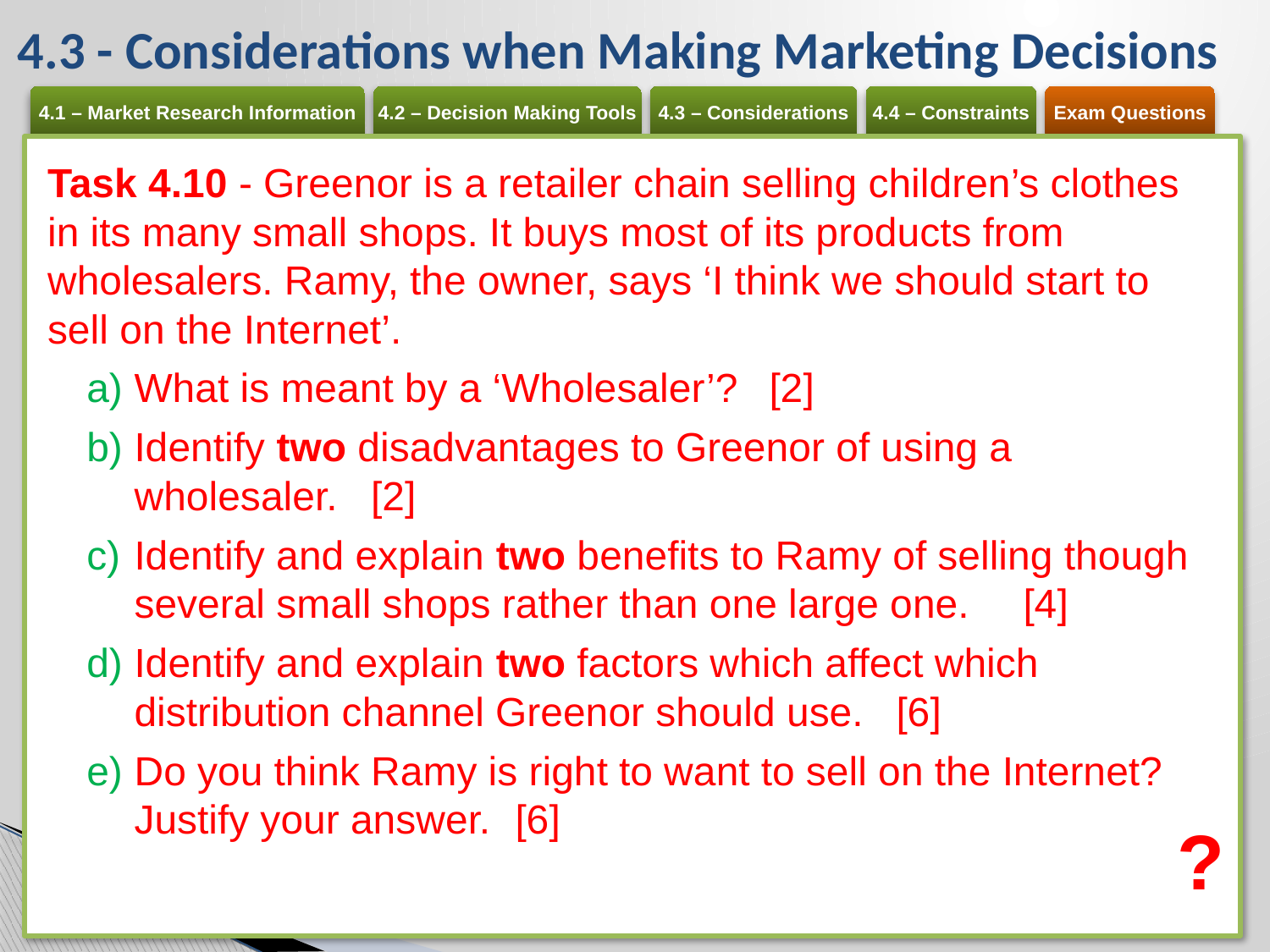

4.3 - Considerations when Making Marketing Decisions
Task 4.10 - Greenor is a retailer chain selling children’s clothes in its many small shops. It buys most of its products from wholesalers. Ramy, the owner, says ‘I think we should start to sell on the Internet’.
What is meant by a ‘Wholesaler’?	[2]
Identify two disadvantages to Greenor of using a wholesaler.   [2]
Identify and explain two benefits to Ramy of selling though several small shops rather than one large one.	[4]
Identify and explain two factors which affect which distribution channel Greenor should use.	[6]
Do you think Ramy is right to want to sell on the Internet? Justify your answer.	[6]
?